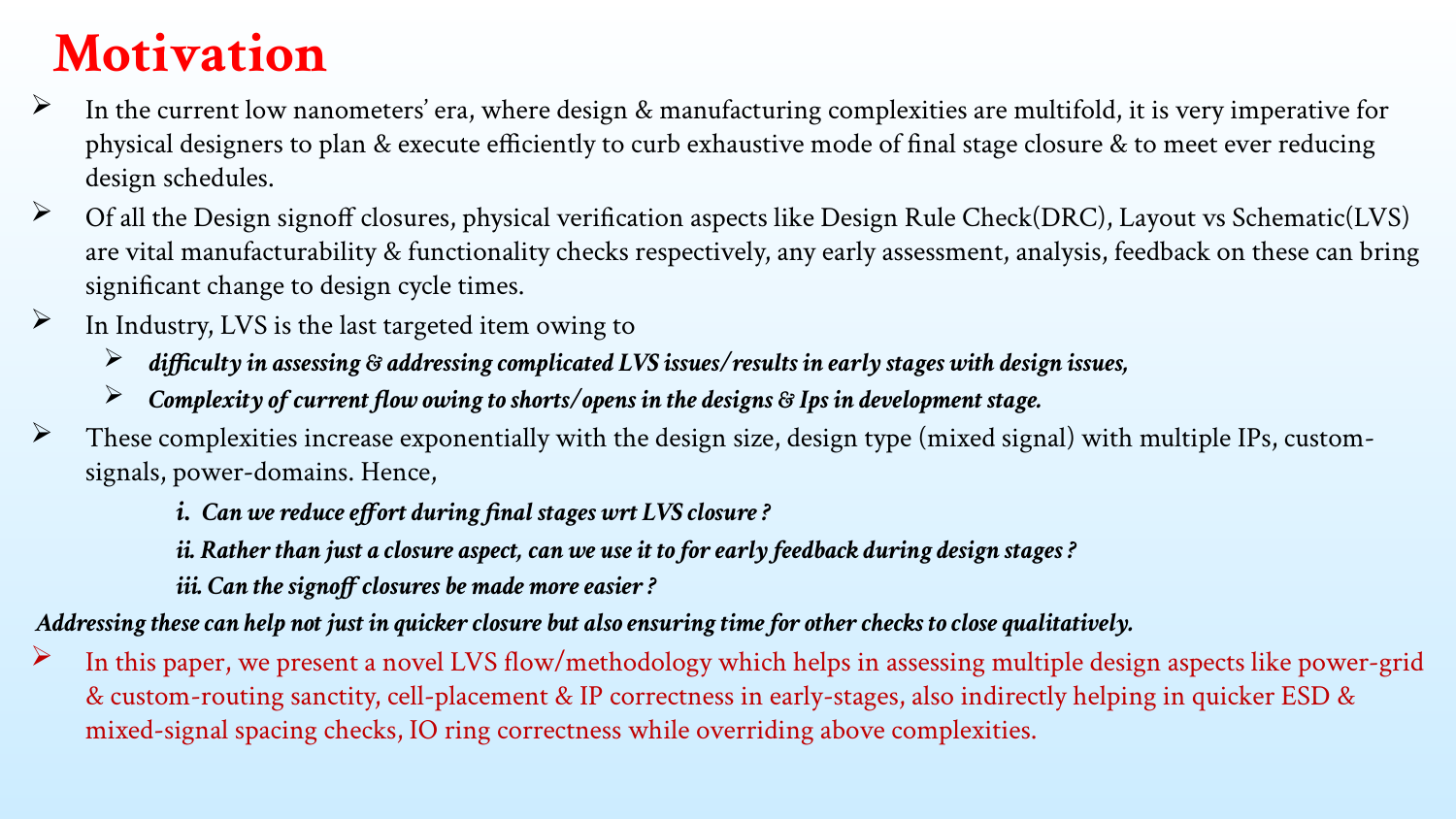

# Motivation
In the current low nanometers’ era, where design & manufacturing complexities are multifold, it is very imperative for physical designers to plan & execute efficiently to curb exhaustive mode of final stage closure & to meet ever reducing design schedules.
Of all the Design signoff closures, physical verification aspects like Design Rule Check(DRC), Layout vs Schematic(LVS) are vital manufacturability & functionality checks respectively, any early assessment, analysis, feedback on these can bring significant change to design cycle times.
In Industry, LVS is the last targeted item owing to
difficulty in assessing & addressing complicated LVS issues/results in early stages with design issues,
Complexity of current flow owing to shorts/opens in the designs & Ips in development stage.
These complexities increase exponentially with the design size, design type (mixed signal) with multiple IPs, custom-signals, power-domains. Hence,
	i.  Can we reduce effort during final stages wrt LVS closure ?
	ii. Rather than just a closure aspect, can we use it to for early feedback during design stages ?
	iii. Can the signoff closures be made more easier ?
 Addressing these can help not just in quicker closure but also ensuring time for other checks to close qualitatively.
In this paper, we present a novel LVS flow/methodology which helps in assessing multiple design aspects like power-grid & custom-routing sanctity, cell-placement & IP correctness in early-stages, also indirectly helping in quicker ESD & mixed-signal spacing checks, IO ring correctness while overriding above complexities.